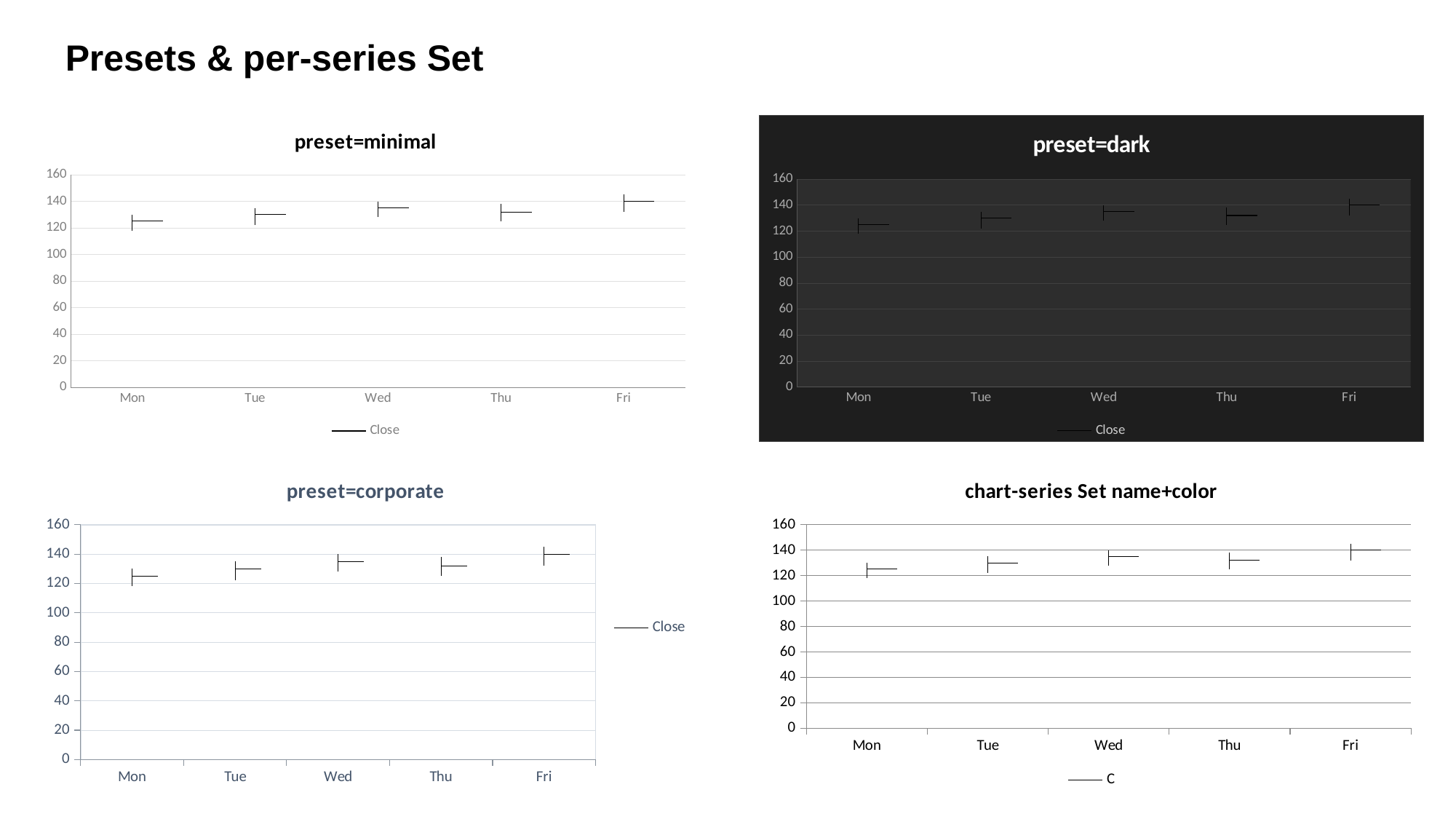

Presets & per-series Set

[unsupported chart]

[unsupported chart]

[unsupported chart]

[unsupported chart]